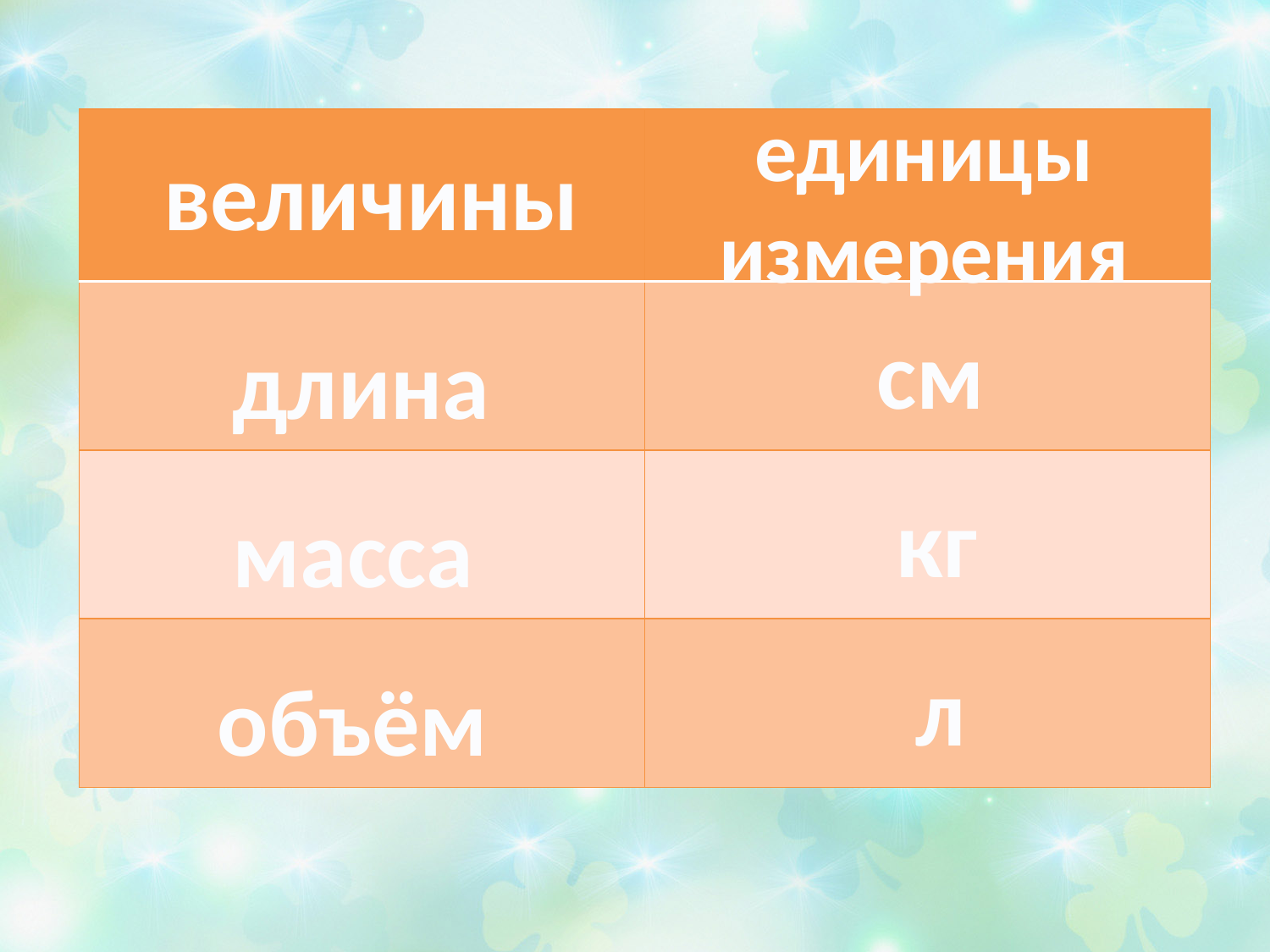

единицы
измерения
|  |  |
| --- | --- |
|  |  |
|  |  |
|  |  |
величины
см
длина
кг
масса
л
объём